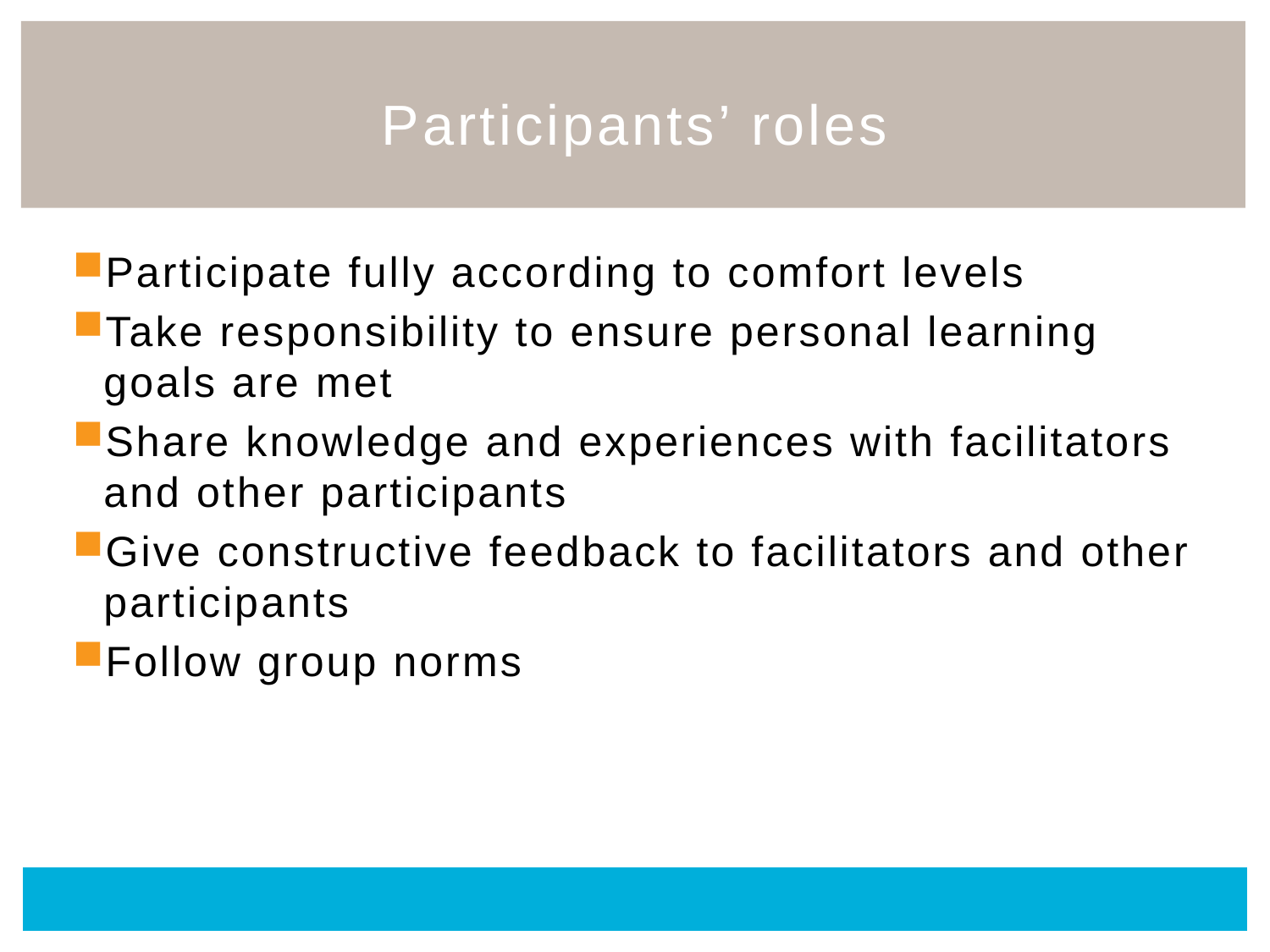

# Participants’ roles
Participate fully according to comfort levels
Take responsibility to ensure personal learning goals are met
Share knowledge and experiences with facilitators and other participants
Give constructive feedback to facilitators and other participants
Follow group norms